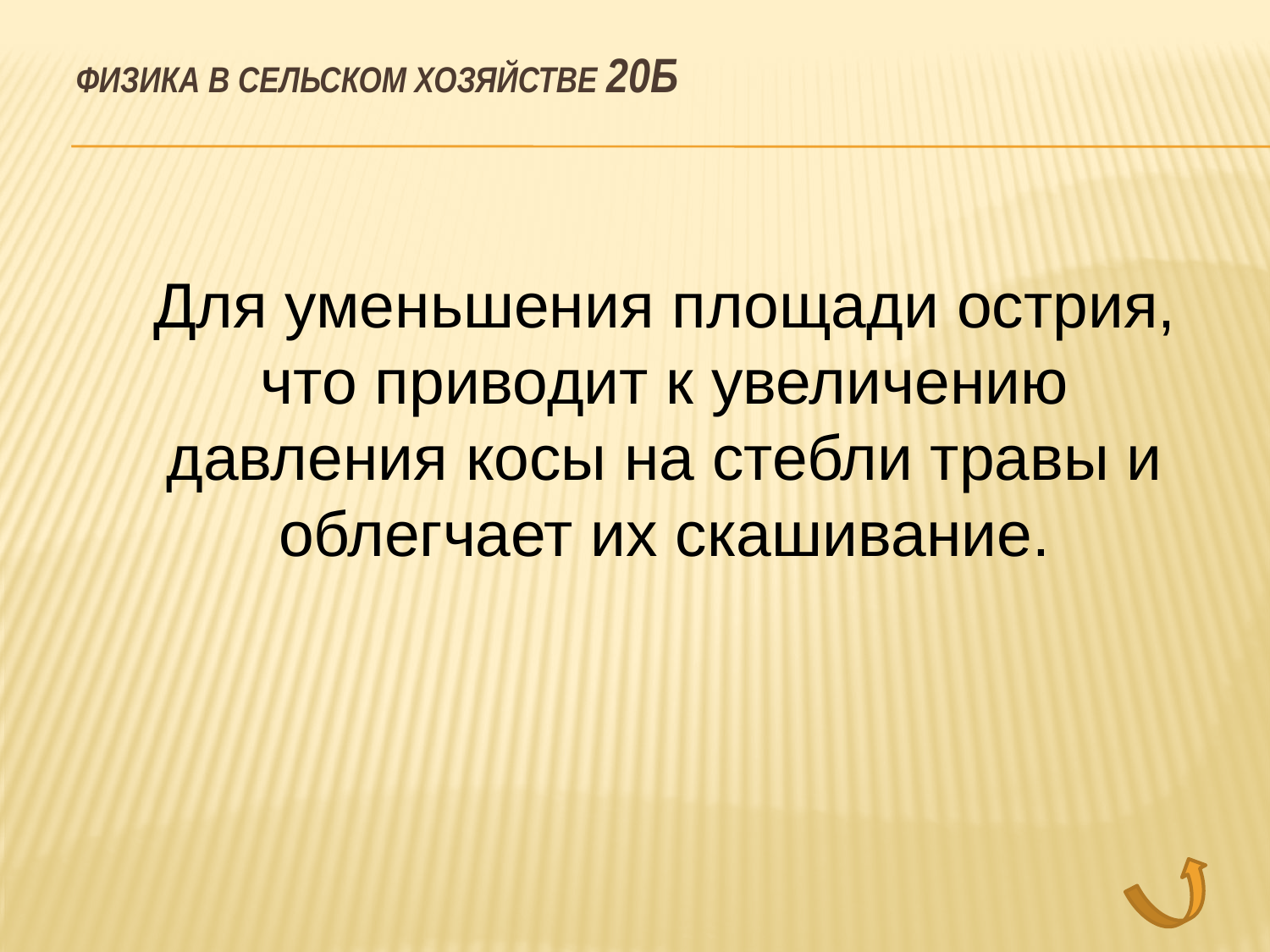

# Физика в сельском хозяйстве 20б
	Для уменьшения площади острия, что приводит к увеличению давления косы на стебли травы и облегчает их скашивание.